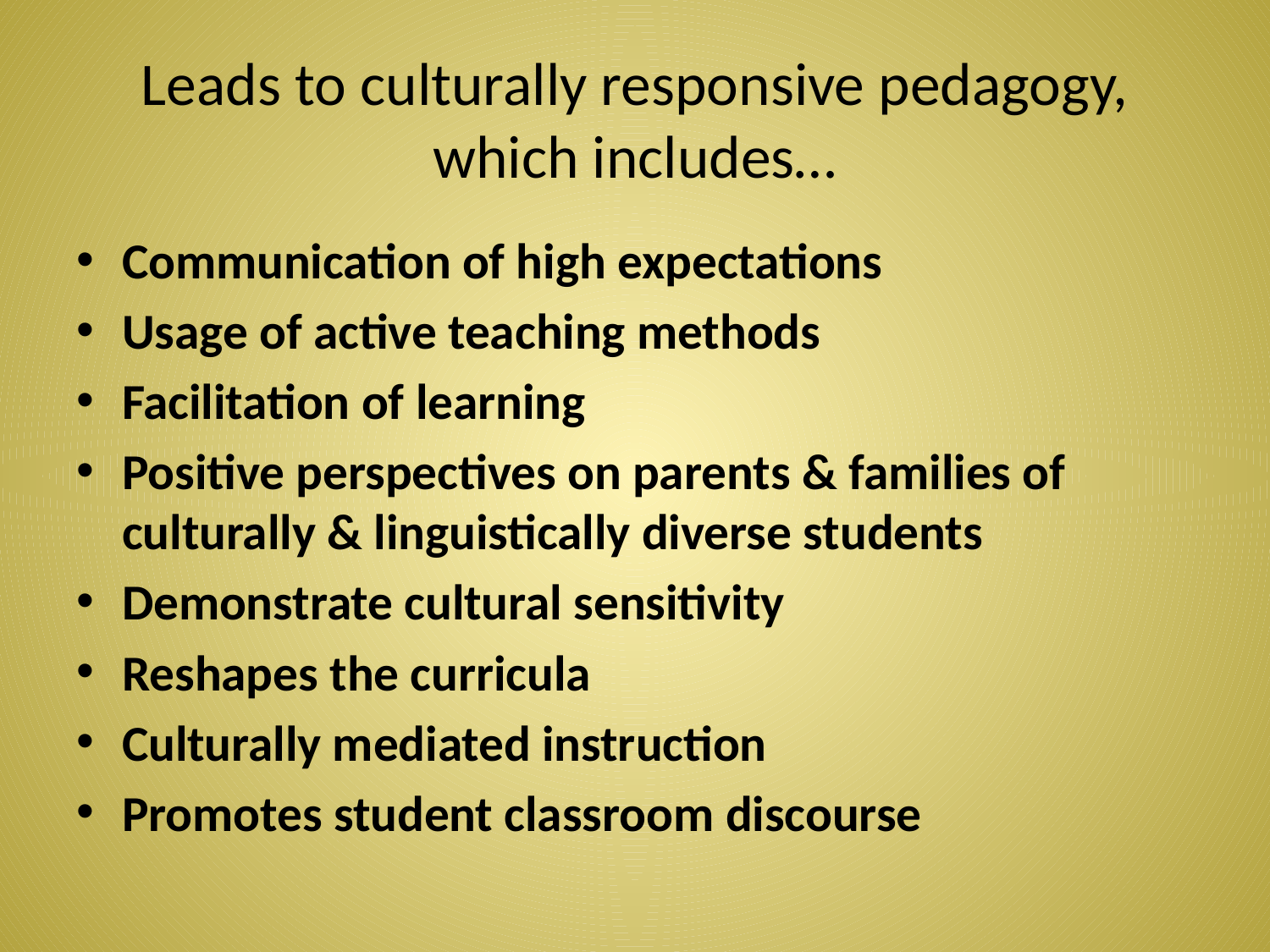

# Leads to culturally responsive pedagogy, which includes…
Communication of high expectations
Usage of active teaching methods
Facilitation of learning
Positive perspectives on parents & families of culturally & linguistically diverse students
Demonstrate cultural sensitivity
Reshapes the curricula
Culturally mediated instruction
Promotes student classroom discourse